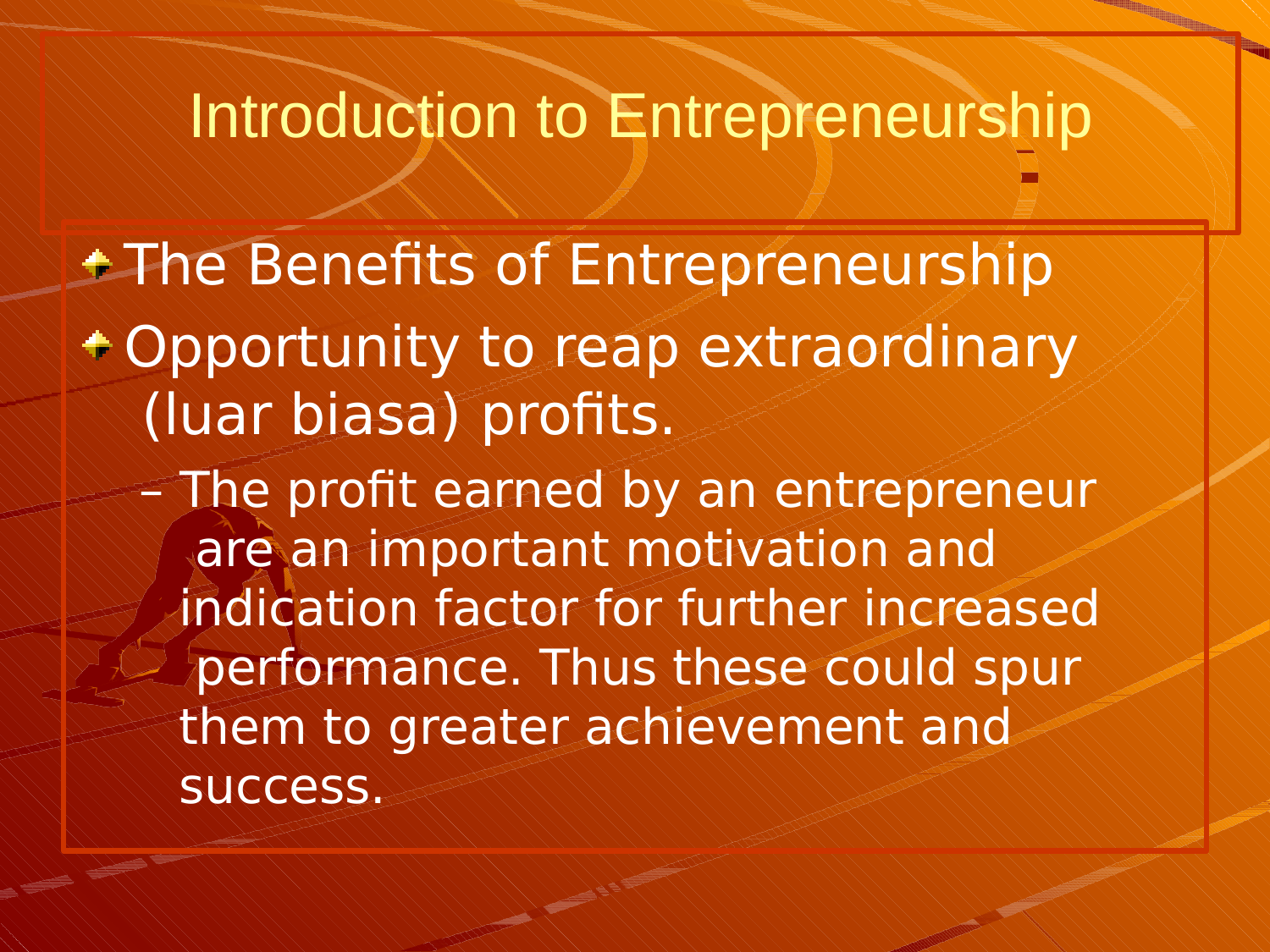

# Introduction to Entrepreneurship
The Benefits of Entrepreneurship
Opportunity to reap extraordinary  (luar biasa) profits.
– The profit earned by an entrepreneur  are an important motivation and  indication factor for further increased  performance. Thus these could spur  them to greater achievement and  success.